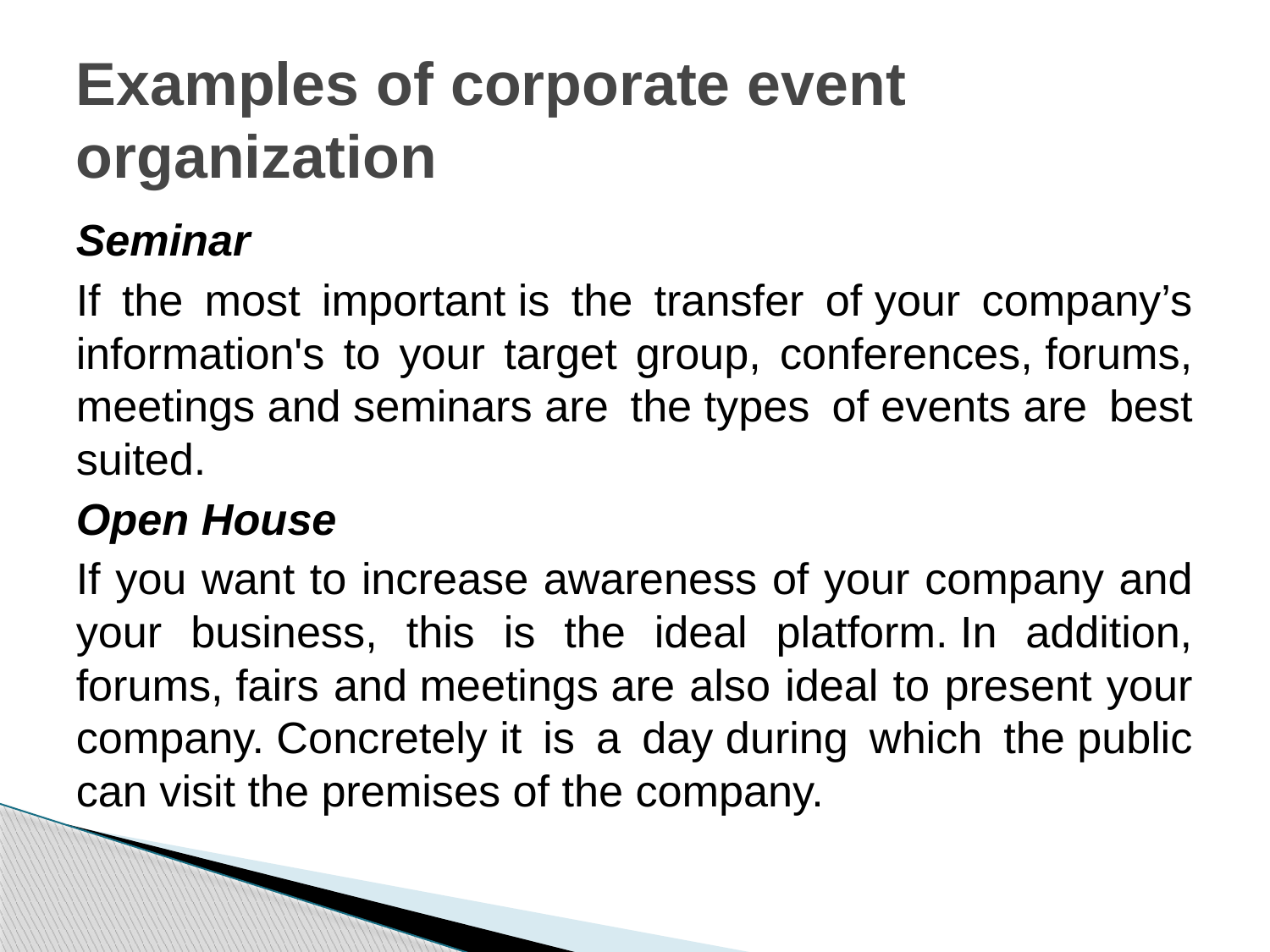

# Examples of corporate event organization
Seminar
If the most important is the transfer of your company’s information's to your target group, conferences, forums, meetings and seminars are the types of events are best suited.
Open House
If you want to increase awareness of your company and your business, this is the ideal platform. In addition, forums, fairs and meetings are also ideal to present your company. Concretely it is a day during which the public can visit the premises of the company.